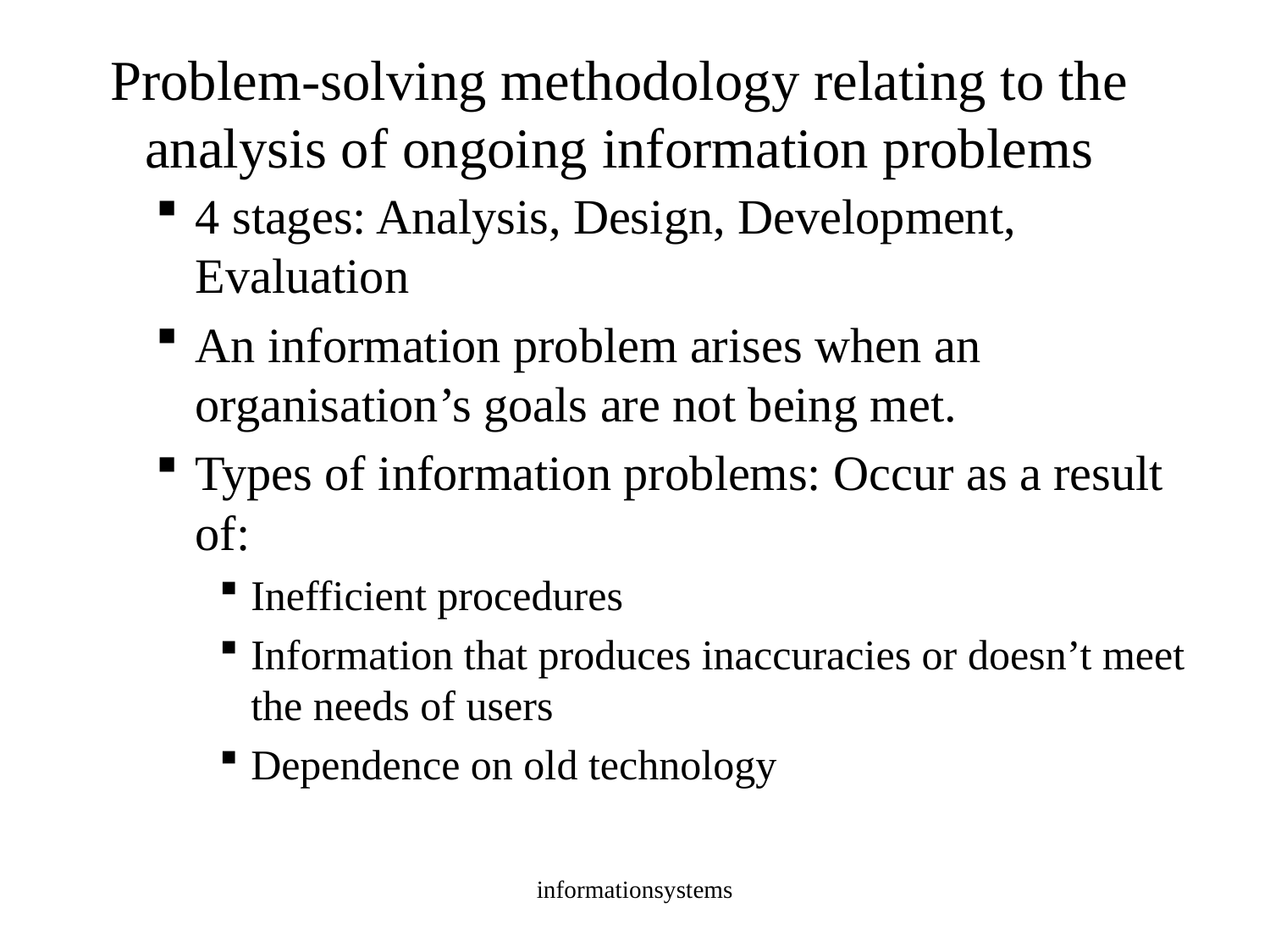

Problem-solving methodology relating to the analysis of ongoing information problems
4 stages: Analysis, Design, Development, Evaluation
An information problem arises when an organisation’s goals are not being met.
Types of information problems: Occur as a result of:
Inefficient procedures
Information that produces inaccuracies or doesn’t meet the needs of users
Dependence on old technology

informationsystems